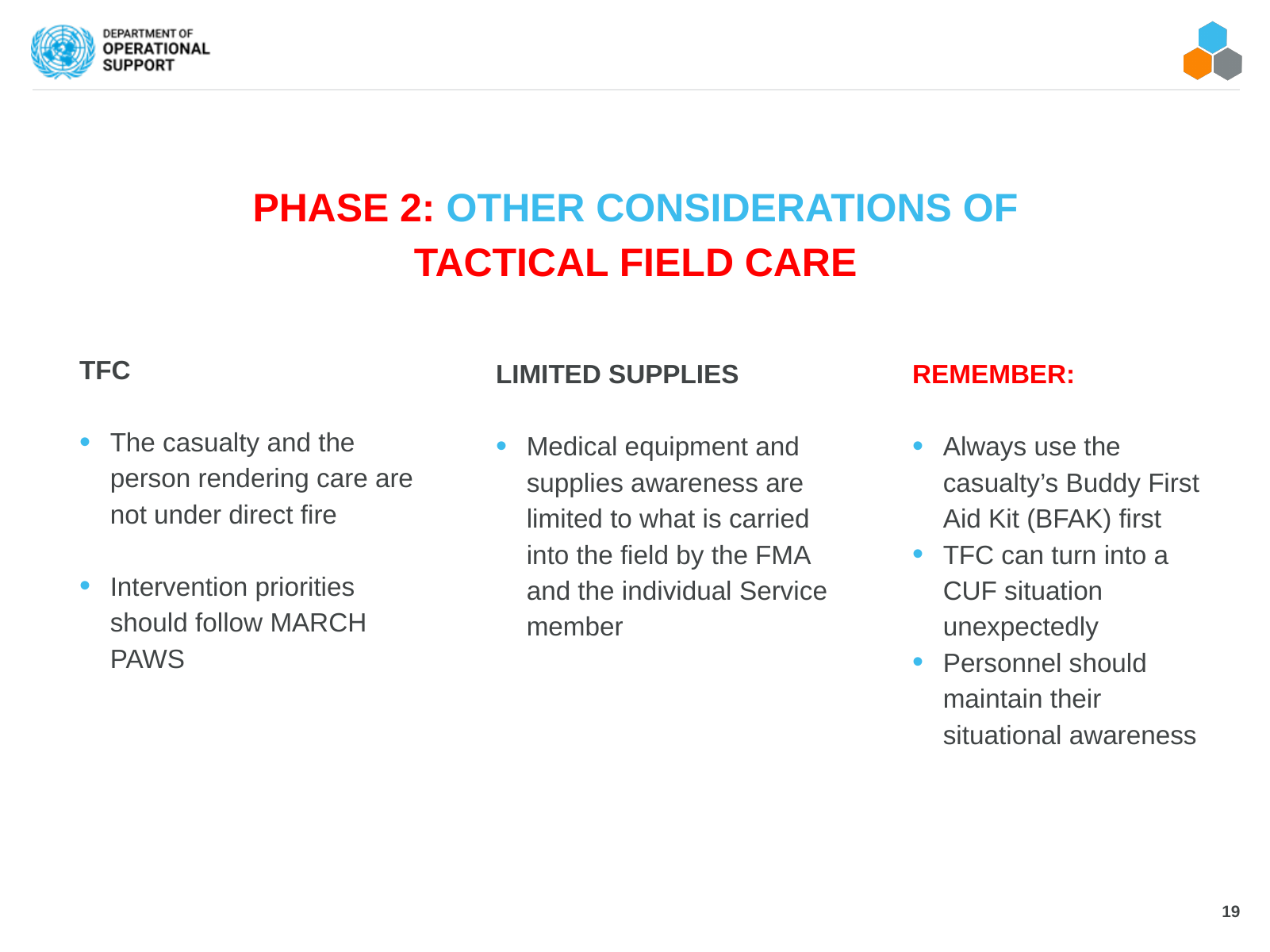

#
PHASE 2: OTHER CONSIDERATIONS OF
TACTICAL FIELD CARE
TFC

The casualty and the person rendering care are not under direct fire

Intervention priorities should follow MARCH PAWS

LIMITED SUPPLIES

Medical equipment and supplies awareness are limited to what is carried into the field by the FMA and the individual Service member

REMEMBER:

Always use the casualty’s Buddy First Aid Kit (BFAK) first
TFC can turn into a CUF situation unexpectedly
Personnel should maintain their situational awareness